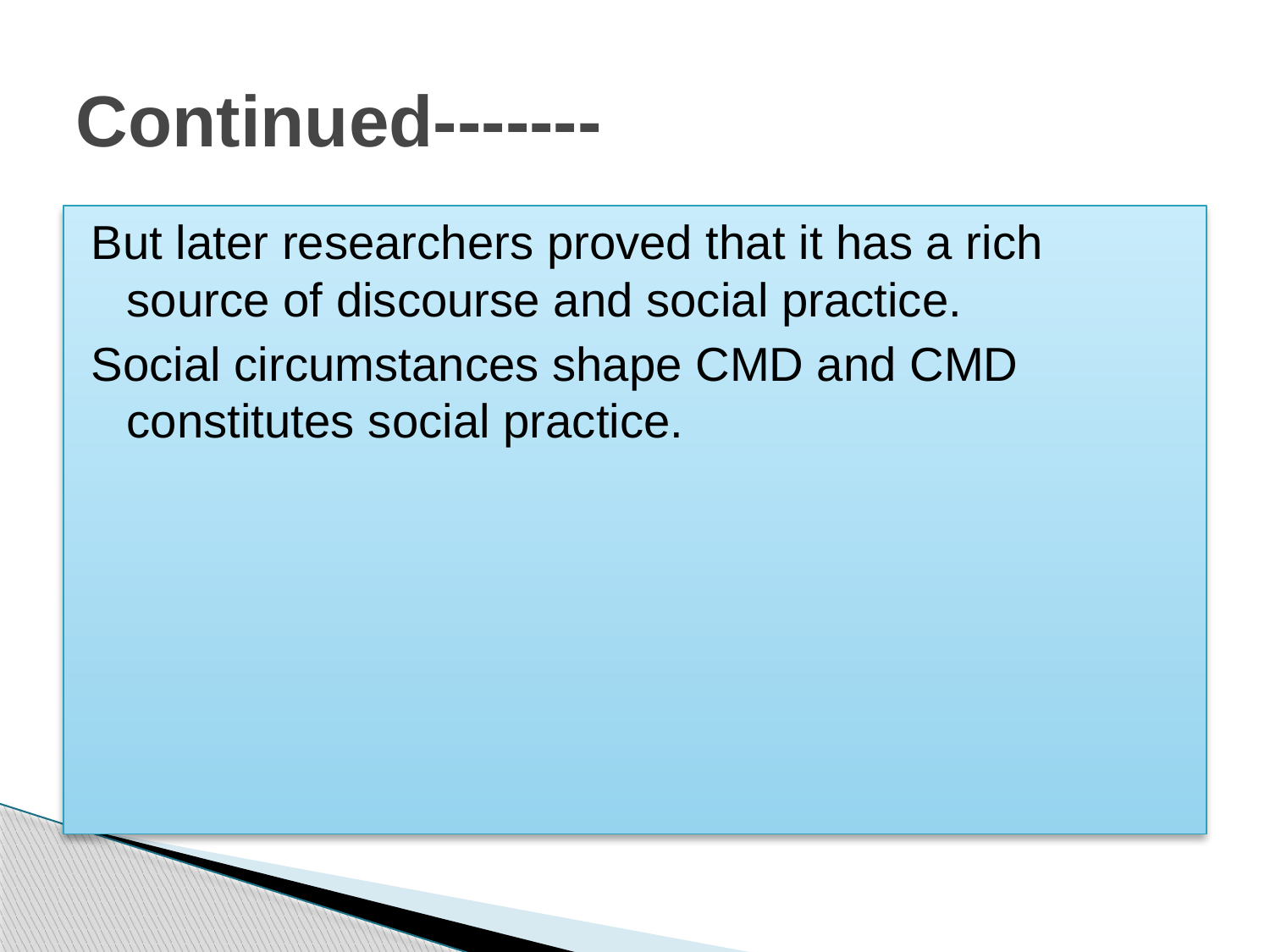

# Continued-------
But later researchers proved that it has a rich source of discourse and social practice.
Social circumstances shape CMD and CMD constitutes social practice.